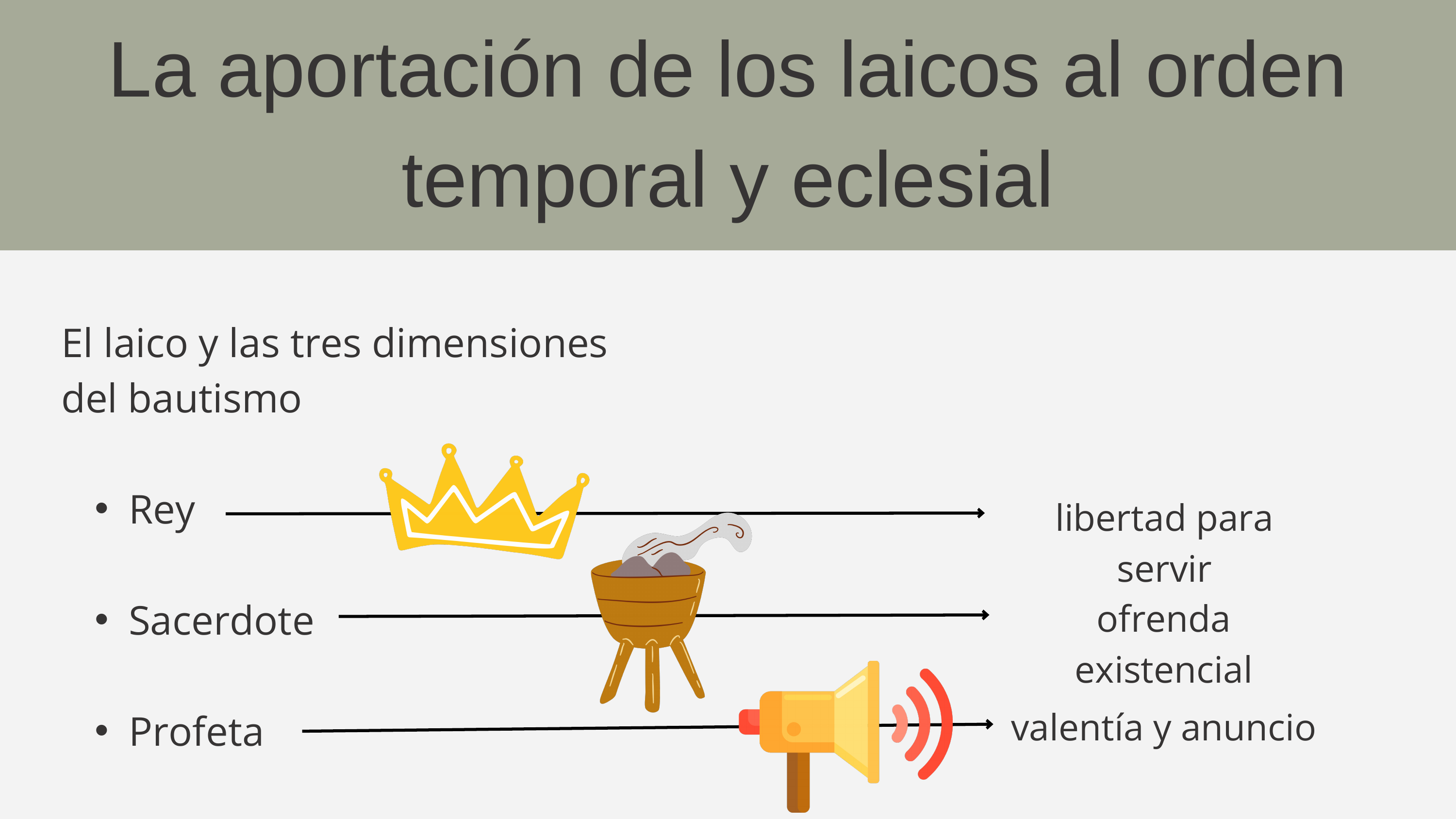

La aportación de los laicos al orden temporal y eclesial
El laico y las tres dimensiones
del bautismo

Rey

Sacerdote

Profeta

libertad para servir

ofrenda existencial

valentía y anuncio